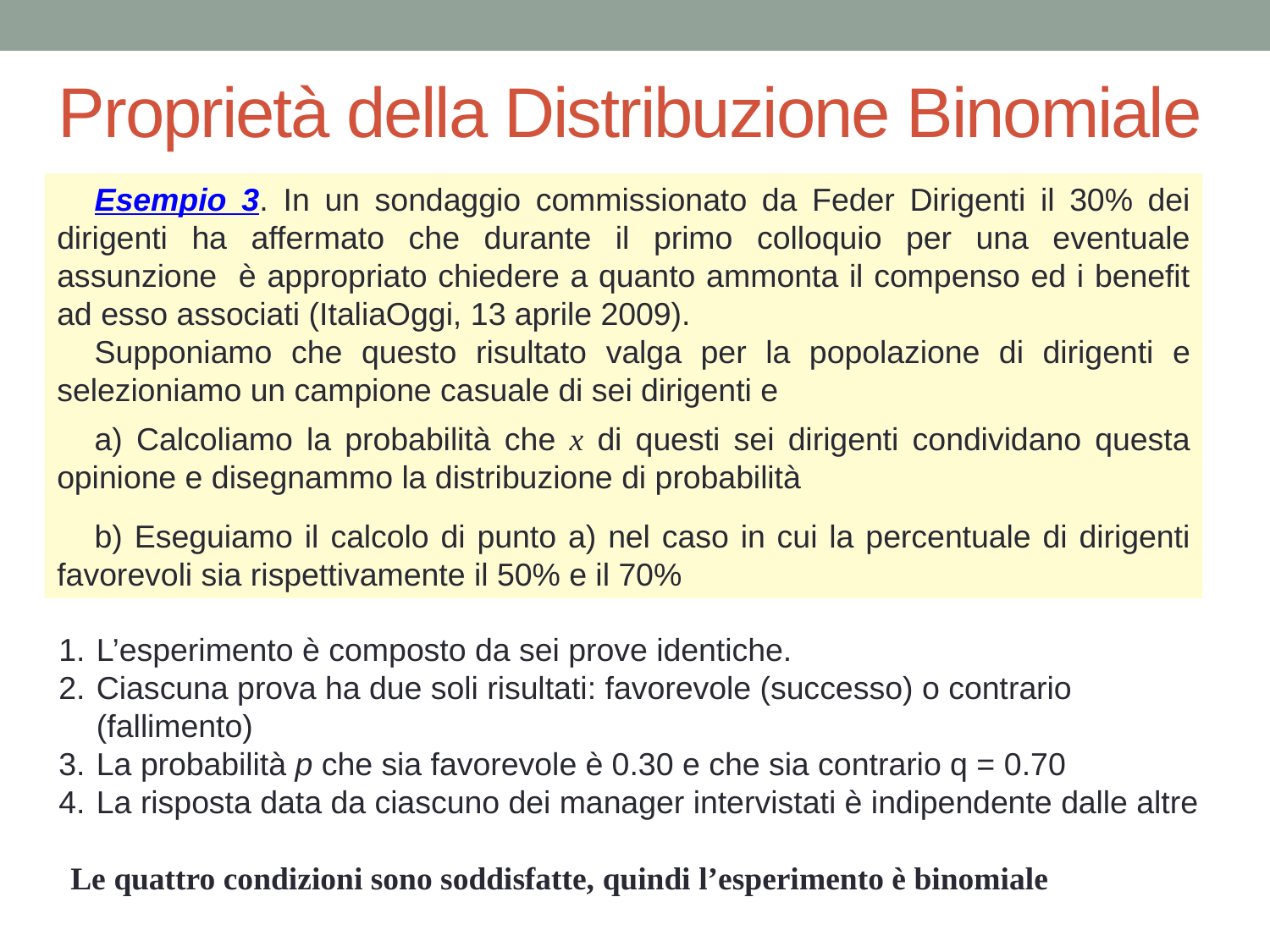

# Proprietà della Distribuzione Binomiale
Esempio 3. In un sondaggio commissionato da Feder Dirigenti il 30% dei dirigenti ha affermato che durante il primo colloquio per una eventuale assunzione  è appropriato chiedere a quanto ammonta il compenso ed i benefit ad esso associati (ItaliaOggi, 13 aprile 2009).
Supponiamo che questo risultato valga per la popolazione di dirigenti e selezioniamo un campione casuale di sei dirigenti e
a) Calcoliamo la probabilità che x di questi sei dirigenti condividano questa opinione e disegnammo la distribuzione di probabilità
b) Eseguiamo il calcolo di punto a) nel caso in cui la percentuale di dirigenti favorevoli sia rispettivamente il 50% e il 70%
L’esperimento è composto da sei prove identiche.
Ciascuna prova ha due soli risultati: favorevole (successo) o contrario (fallimento)
La probabilità p che sia favorevole è 0.30 e che sia contrario q = 0.70
La risposta data da ciascuno dei manager intervistati è indipendente dalle altre

Le quattro condizioni sono soddisfatte, quindi l’esperimento è binomiale